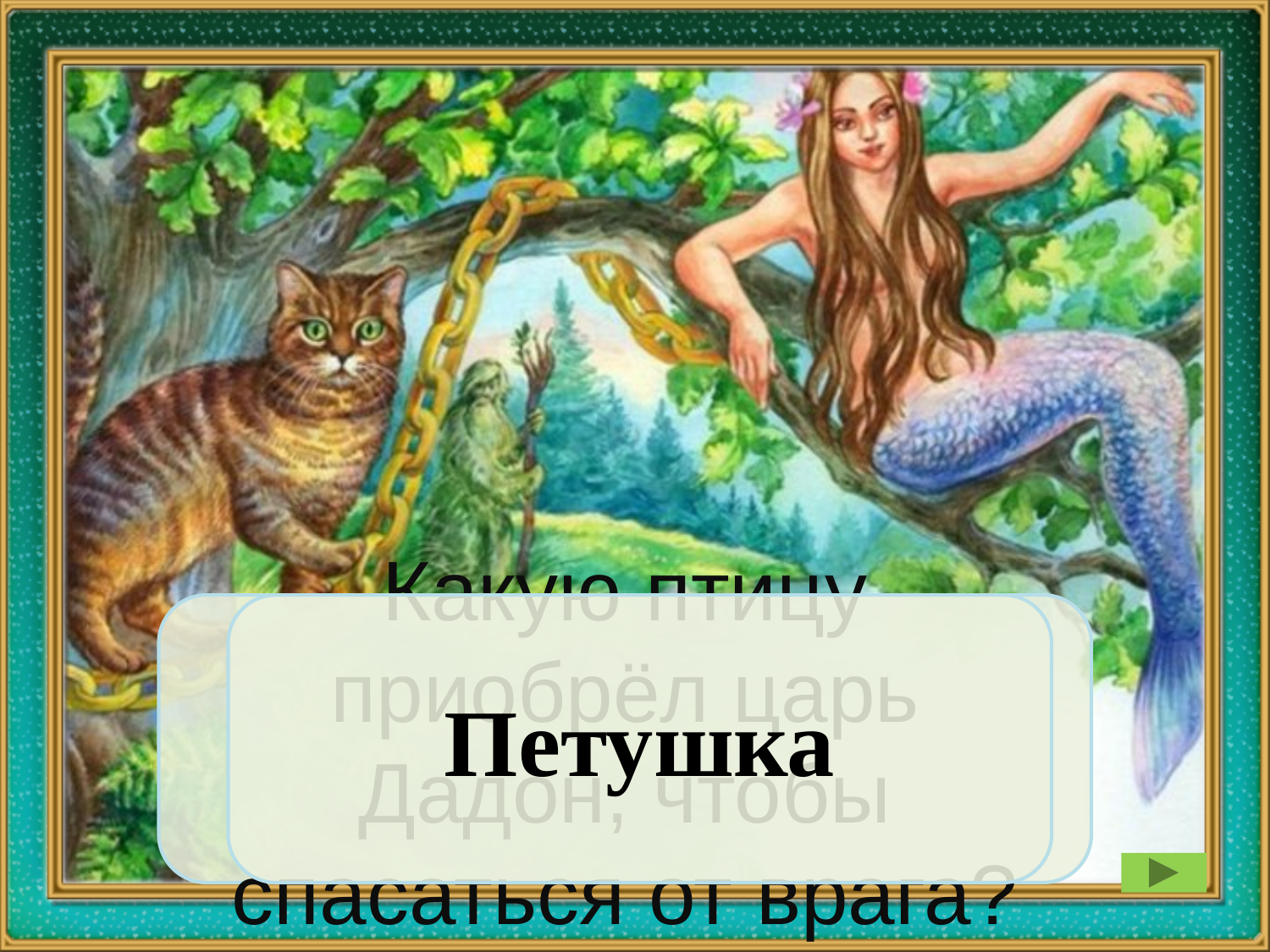

Какую птицу приобрёл царь Дадон, чтобы спасаться от врага?
Петушка